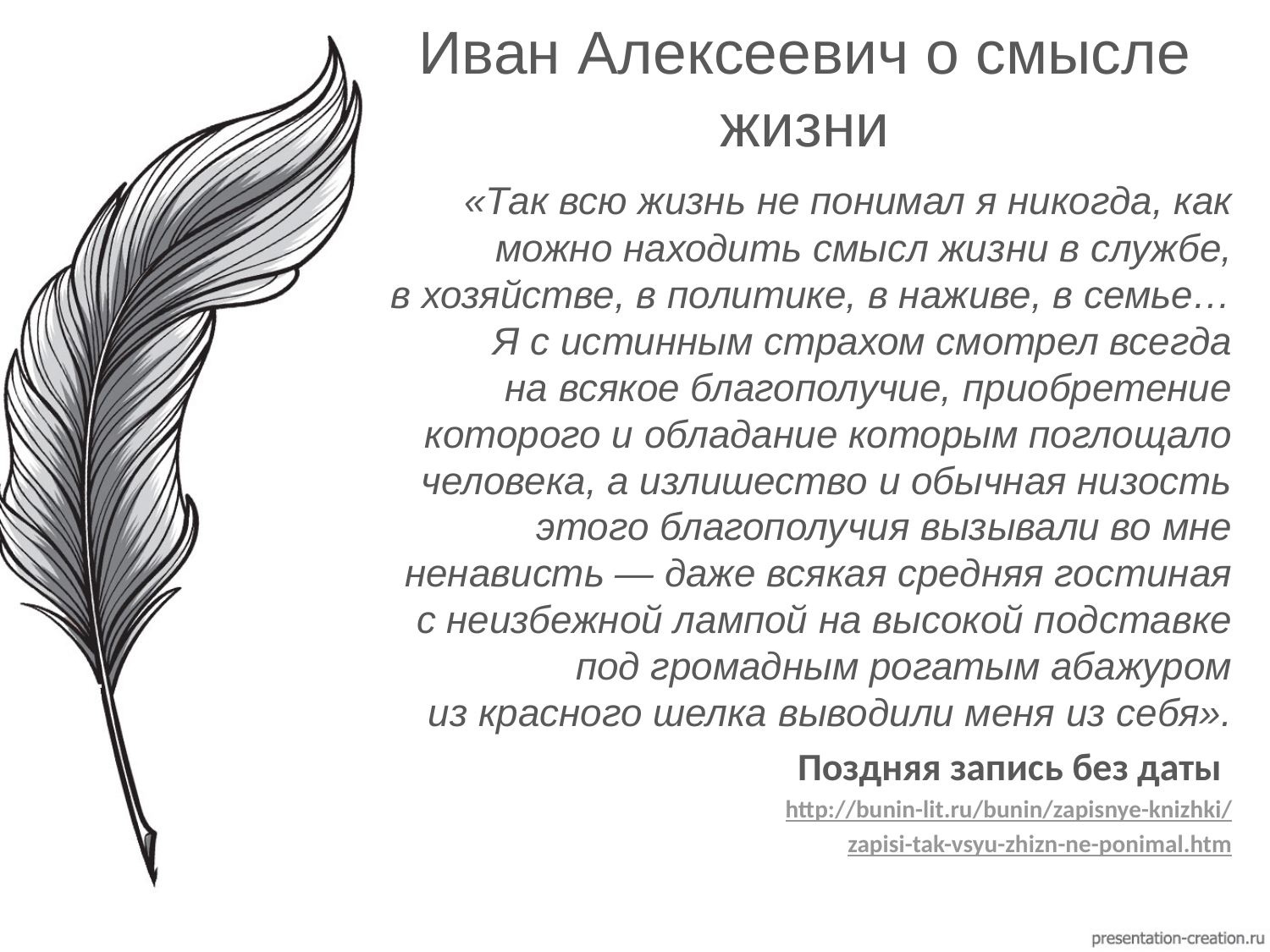

# Иван Алексеевич о смысле жизни
 «Так всю жизнь не понимал я никогда, как можно находить смысл жиз­ни в службе, в хозяйстве, в политике, в наживе, в семье… Я с ис­тин­ным страхом смотрел всегда на всякое благополучие, приобретение которого и обладание которым поглощало человека, а излишество и обычная низость этого благополучия вызывали во мне ненависть — даже всякая средняя гостиная с неизбежной лампой на высокой под­ставке под гро­мад­ным рогатым абажуром из красного шелка выводили меня из себя».
Поздняя запись без даты
http://bunin-lit.ru/bunin/zapisnye-knizhki/
zapisi-tak-vsyu-zhizn-ne-ponimal.htm